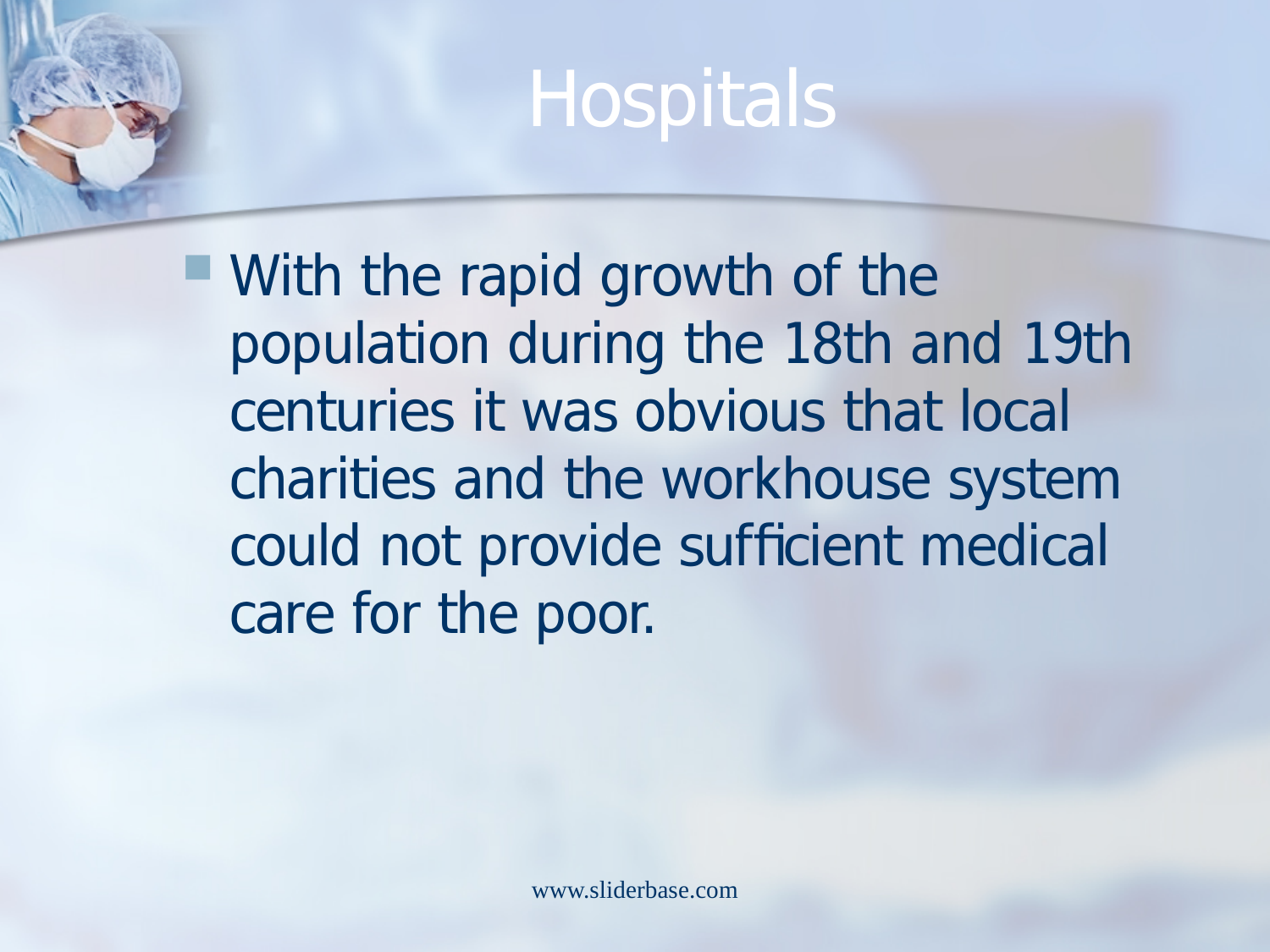

# Hospitals
With the rapid growth of the population during the 18th and 19th centuries it was obvious that local charities and the workhouse system could not provide sufficient medical care for the poor.
www.sliderbase.com